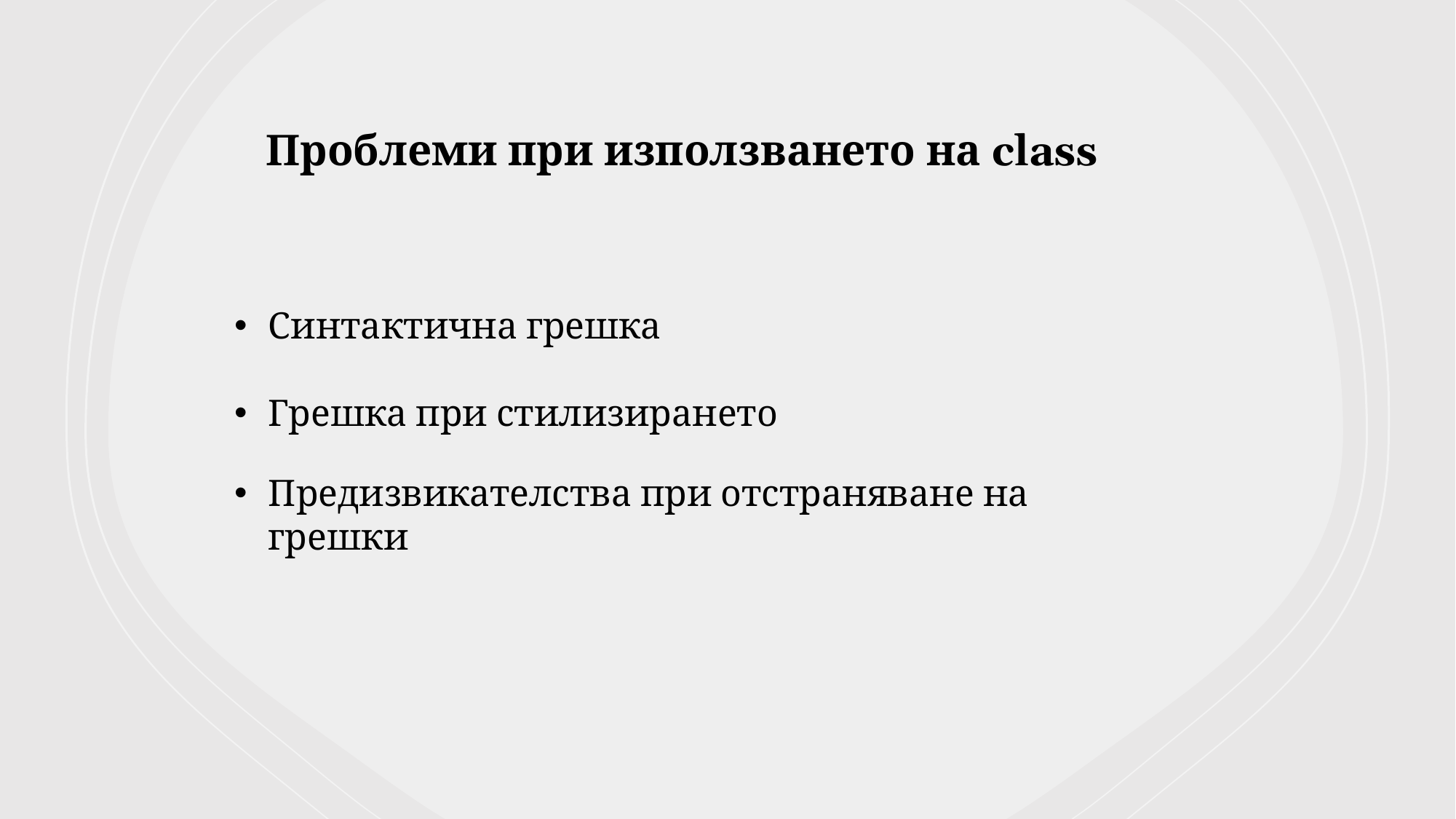

Проблеми при използването на class
Синтактична грешка

Грешка при стилизирането

Предизвикателства при отстраняване на грешки